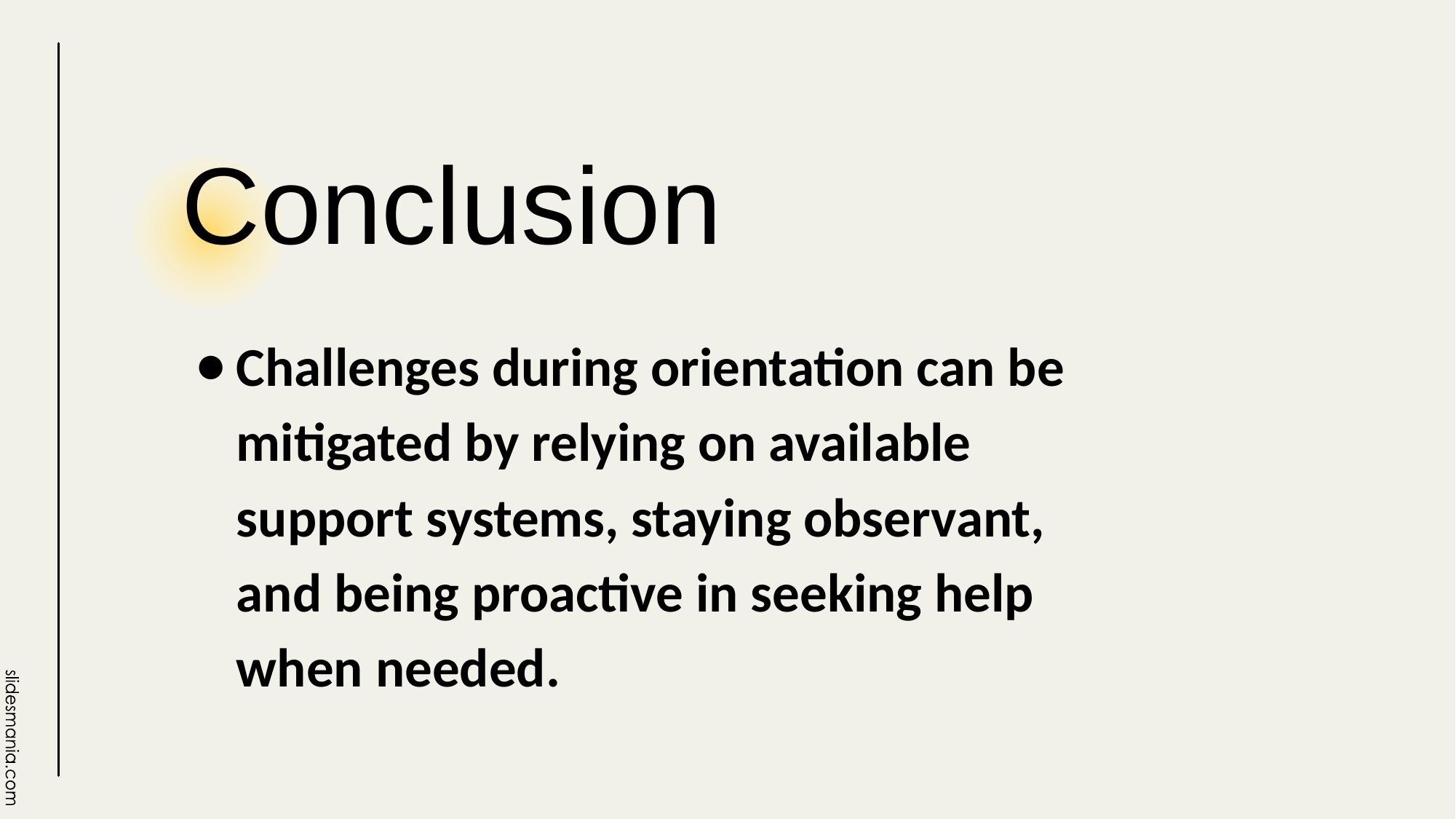

# Conclusion

Challenges during orientation can be mitigated by relying on available support systems, staying observant, and being proactive in seeking help when needed.